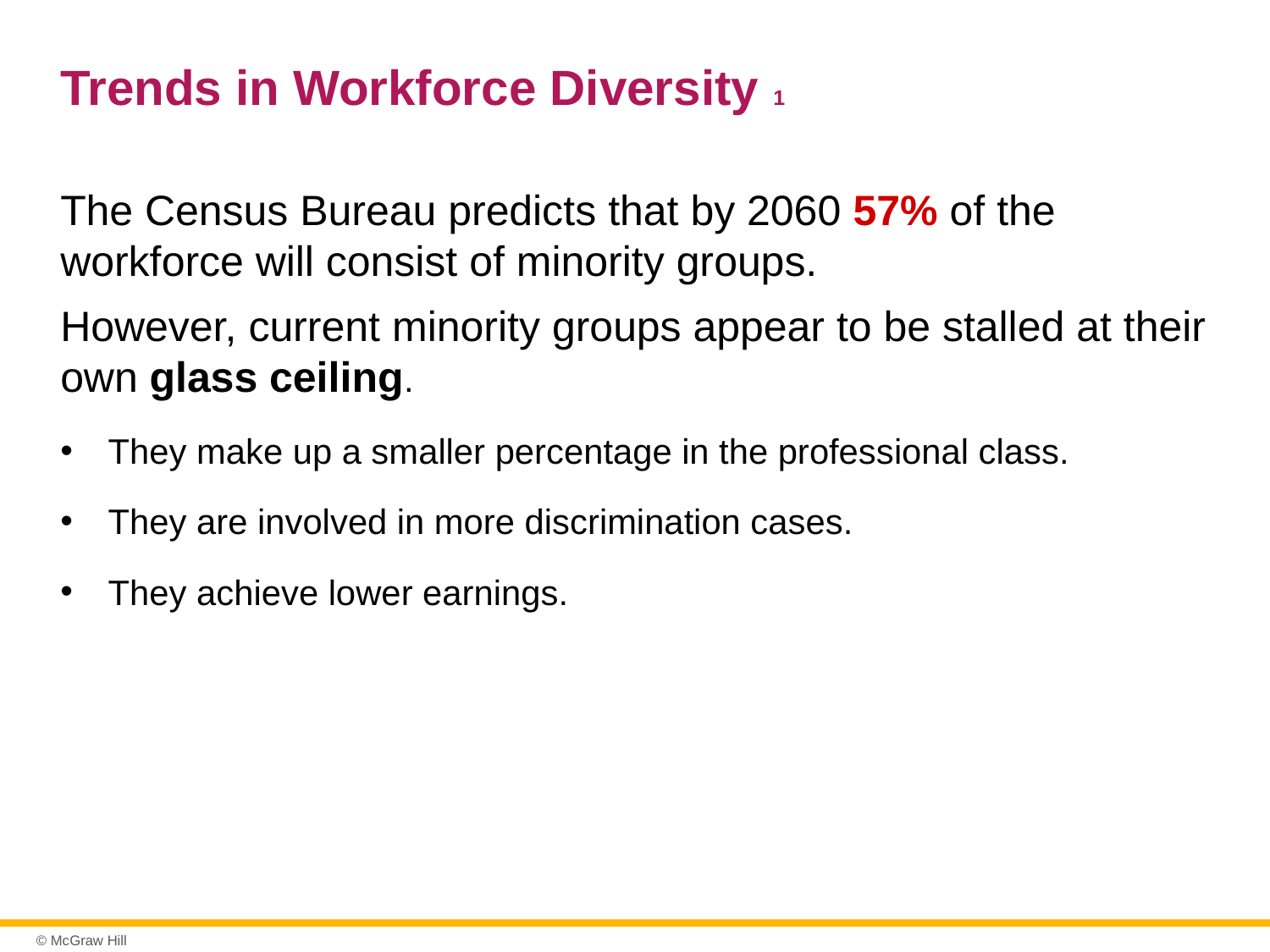

# Trends in Workforce Diversity 1
The Census Bureau predicts that by 2060 57% of the workforce will consist of minority groups.
However, current minority groups appear to be stalled at their own glass ceiling.
They make up a smaller percentage in the professional class.
They are involved in more discrimination cases.
They achieve lower earnings.